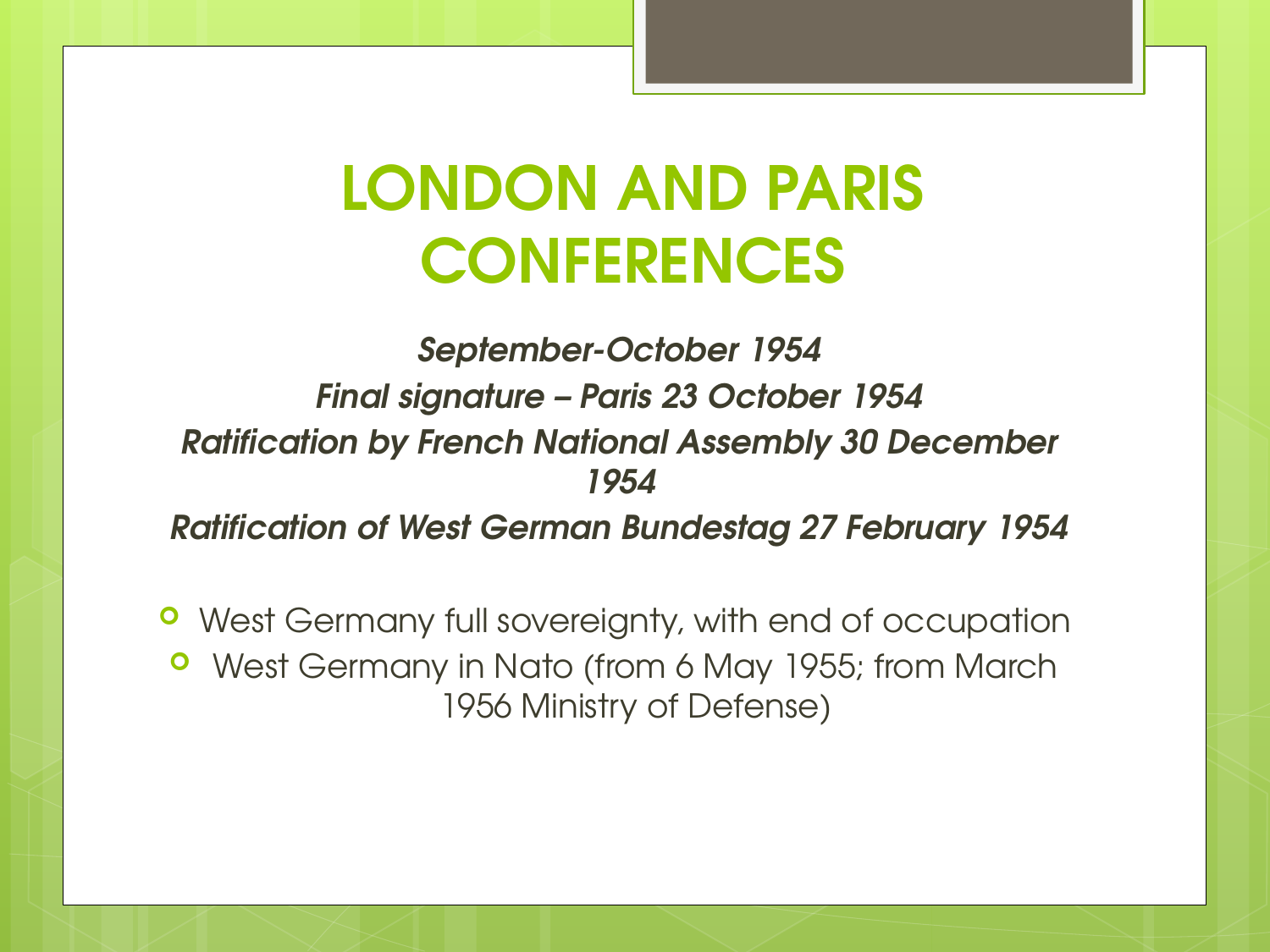

# LONDON AND PARIS CONFERENCES
September-October 1954
Final signature – Paris 23 October 1954
Ratification by French National Assembly 30 December 1954
Ratification of West German Bundestag 27 February 1954

West Germany full sovereignty, with end of occupation
West Germany in Nato (from 6 May 1955; from March 1956 Ministry of Defense)